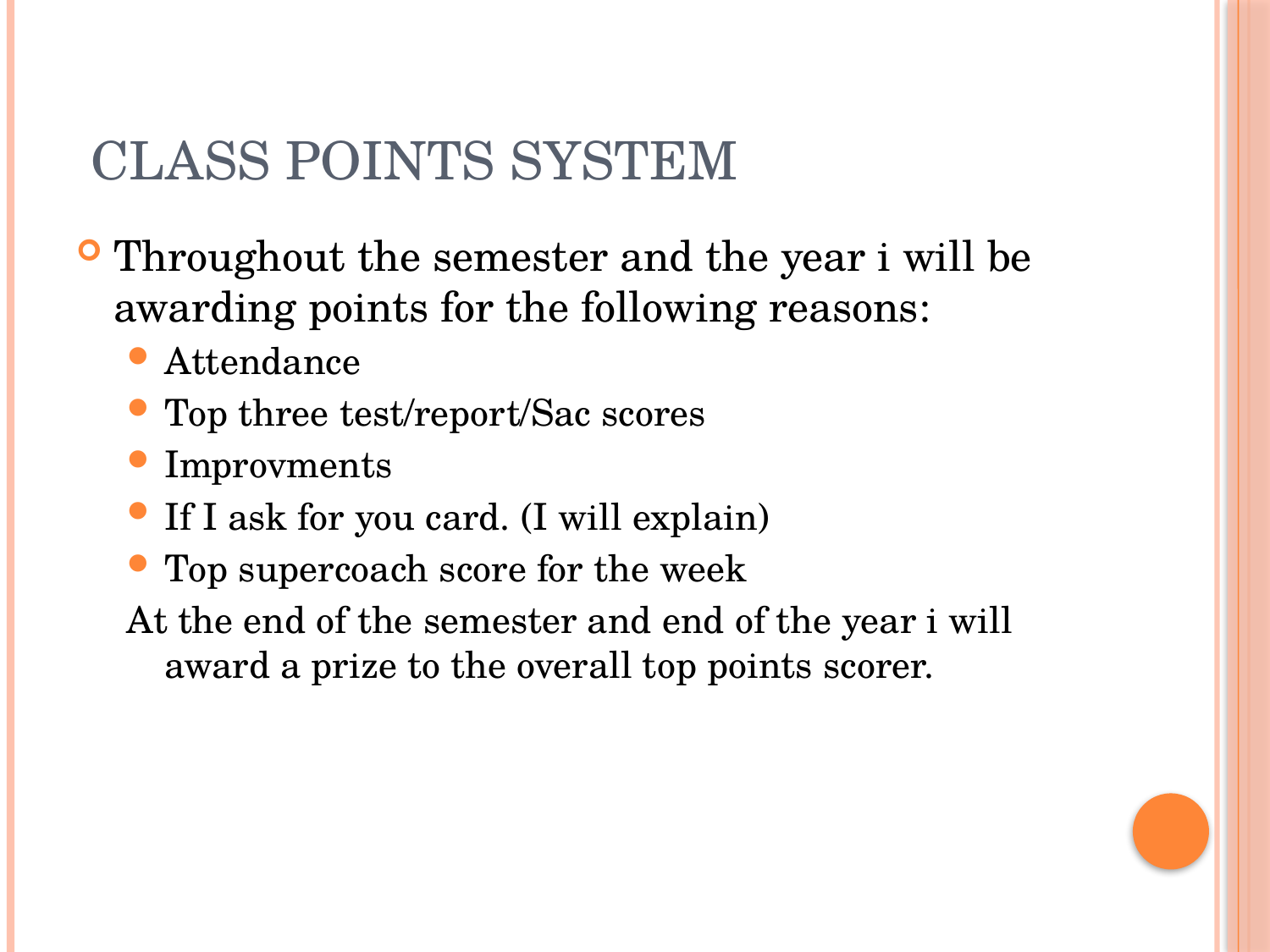

# class points system
Throughout the semester and the year i will be awarding points for the following reasons:
Attendance
Top three test/report/Sac scores
Improvments
If I ask for you card. (I will explain)
Top supercoach score for the week
At the end of the semester and end of the year i will award a prize to the overall top points scorer.